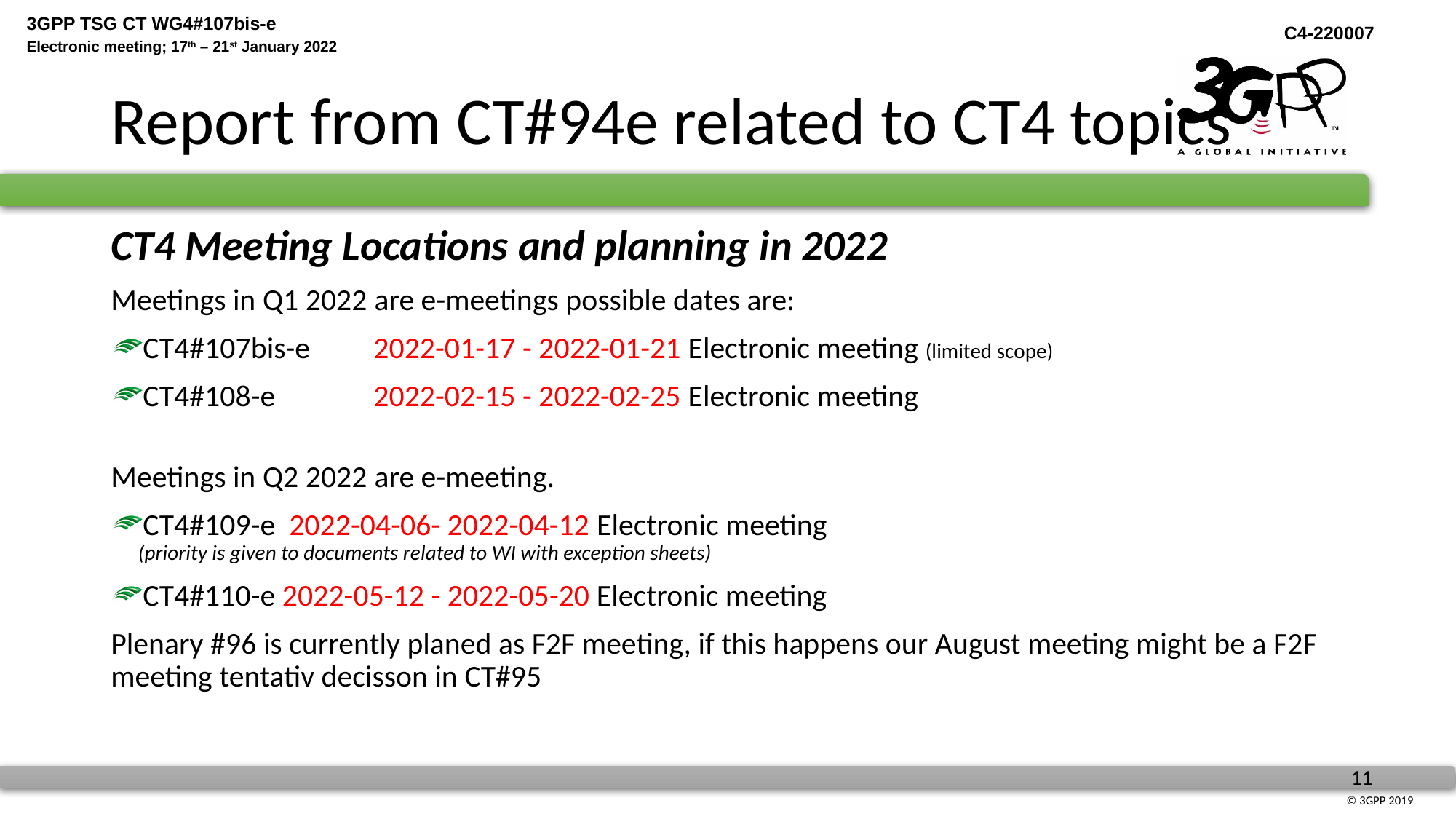

# Report from CT#94e related to CT4 topics
CT4 Meeting Locations and planning in 2022
Meetings in Q1 2022 are e-meetings possible dates are:
CT4#107bis-e     	2022-01-17 - 2022-01-21 Electronic meeting (limited scope)
CT4#108-e        	2022-02-15 - 2022-02-25 Electronic meeting
Meetings in Q2 2022 are e-meeting.
CT4#109-e  2022-04-06- 2022-04-12 Electronic meeting
(priority is given to documents related to WI with exception sheets)
CT4#110-e 2022-05-12 - 2022-05-20 Electronic meeting
Plenary #96 is currently planed as F2F meeting, if this happens our August meeting might be a F2F meeting tentativ decisson in CT#95